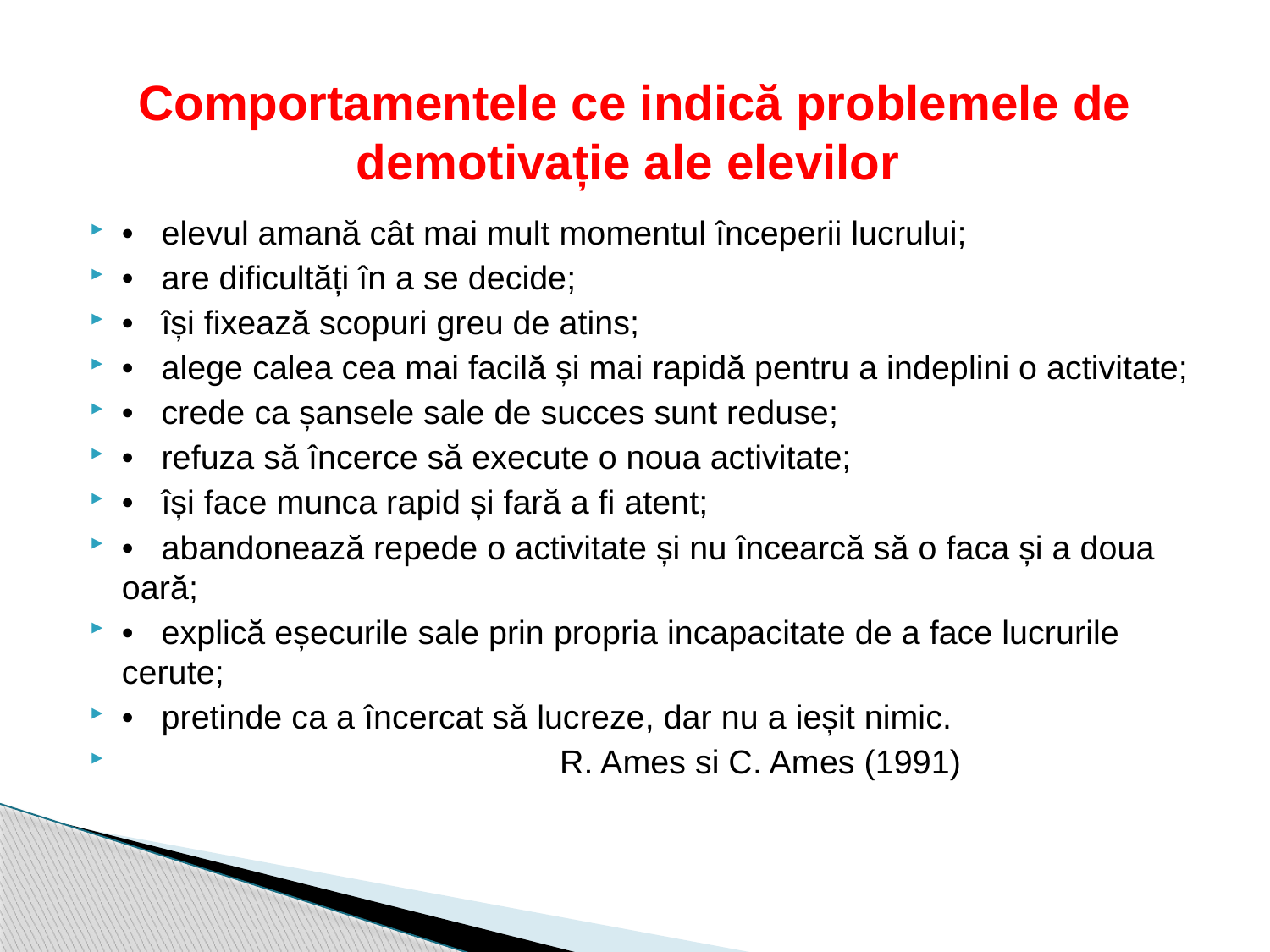

# Comportamentele ce indică problemele de demotivație ale elevilor
•   elevul amană cât mai mult momentul începerii lucrului;
•   are dificultăți în a se decide;
•   își fixează scopuri greu de atins;
•   alege calea cea mai facilă și mai rapidă pentru a indeplini o activitate;
•   crede ca șansele sale de succes sunt reduse;
•   refuza să încerce să execute o noua activitate;
•   își face munca rapid și fară a fi atent;
•   abandonează repede o activitate și nu încearcă să o faca și a doua oară;
•   explică eșecurile sale prin propria incapacitate de a face lucrurile cerute;
•   pretinde ca a încercat să lucreze, dar nu a ieșit nimic.
                                               R. Ames si C. Ames (1991)